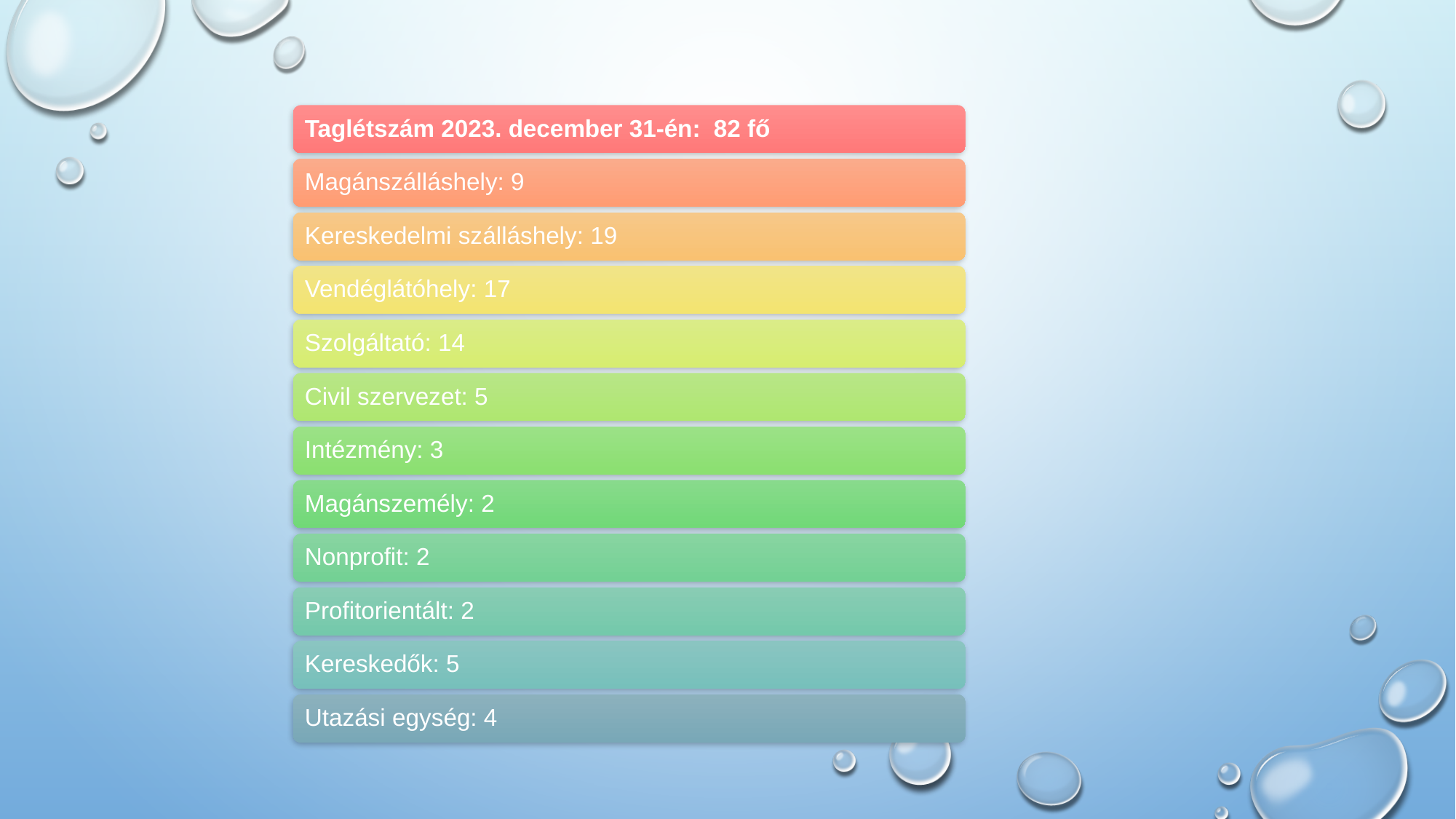

Taglétszám 2023. december 31-én:  82 fő
Magánszálláshely: 9
Kereskedelmi szálláshely: 19
Vendéglátóhely: 17
Szolgáltató: 14
Civil szervezet: 5
Intézmény: 3
Magánszemély: 2
Nonprofit: 2
Profitorientált: 2
Kereskedők: 5
Utazási egység: 4